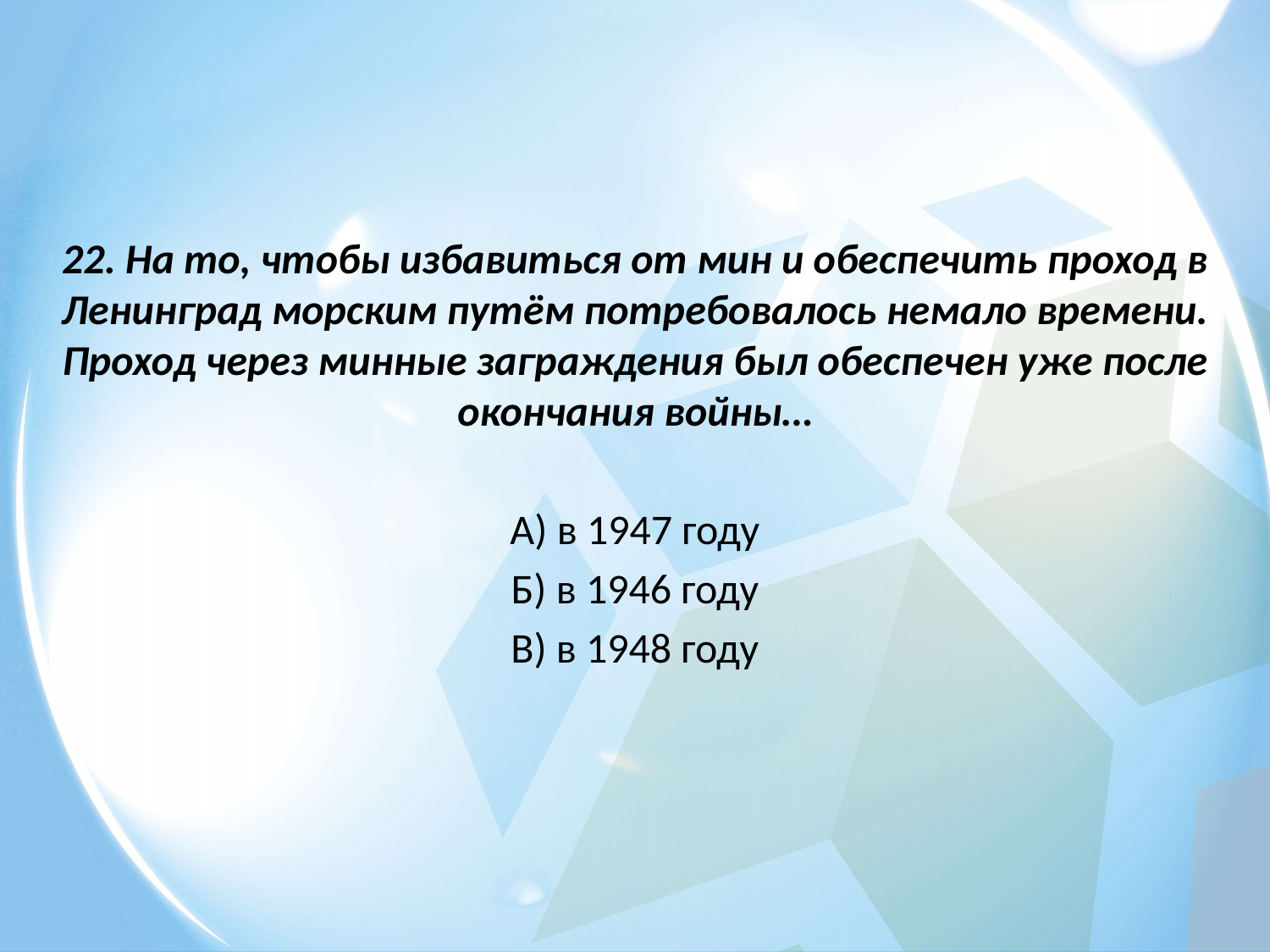

22. На то, чтобы избавиться от мин и обеспечить проход в Ленинград морским путём потребовалось немало времени. Проход через минные заграждения был обеспечен уже после окончания войны…

А) в 1947 году
Б) в 1946 году
В) в 1948 году